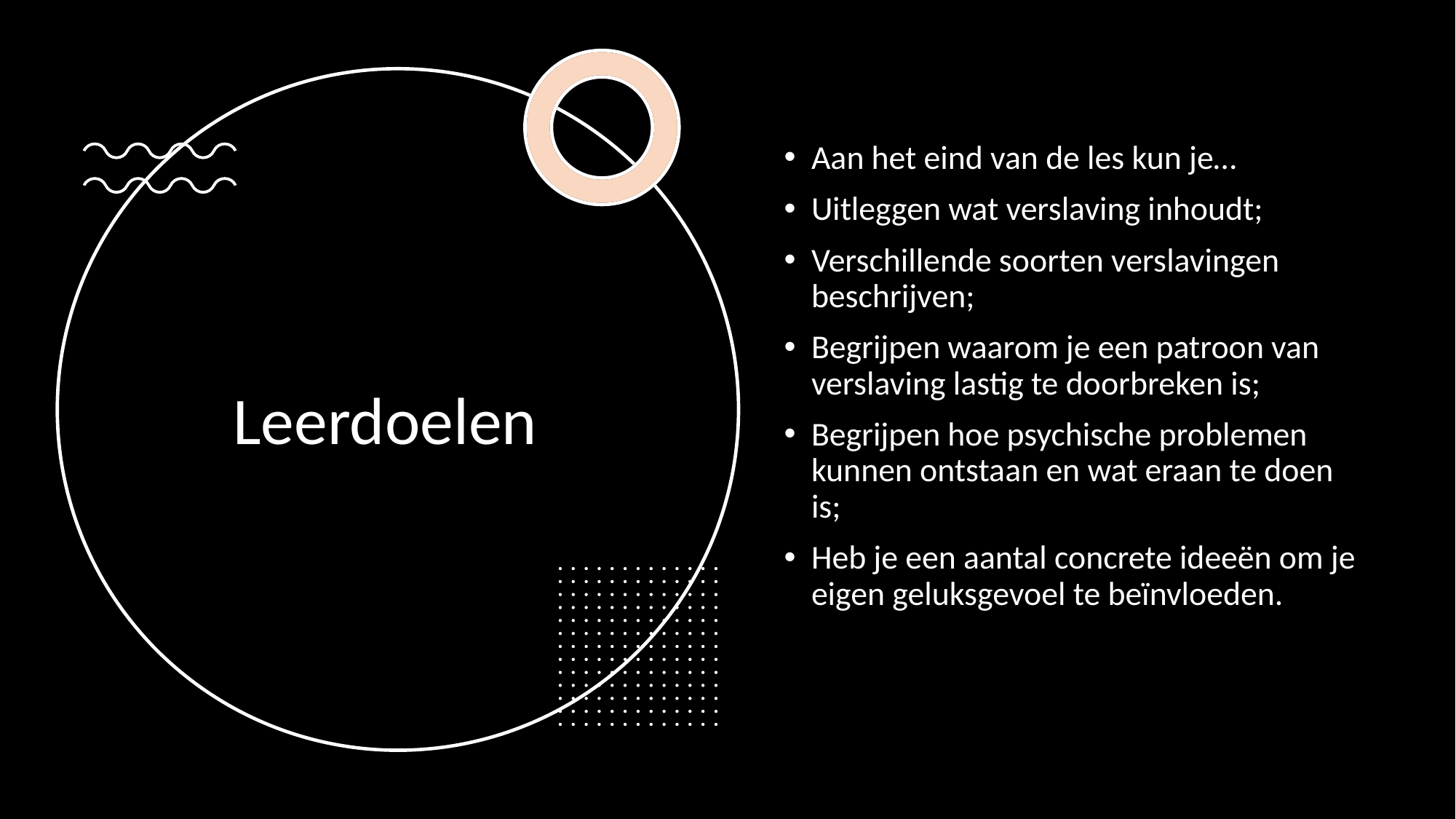

Aan het eind van de les kun je…
Uitleggen wat verslaving inhoudt;
Verschillende soorten verslavingen beschrijven;
Begrijpen waarom je een patroon van verslaving lastig te doorbreken is;
Begrijpen hoe psychische problemen kunnen ontstaan en wat eraan te doen is;
Heb je een aantal concrete ideeën om je eigen geluksgevoel te beïnvloeden.

# Leerdoelen